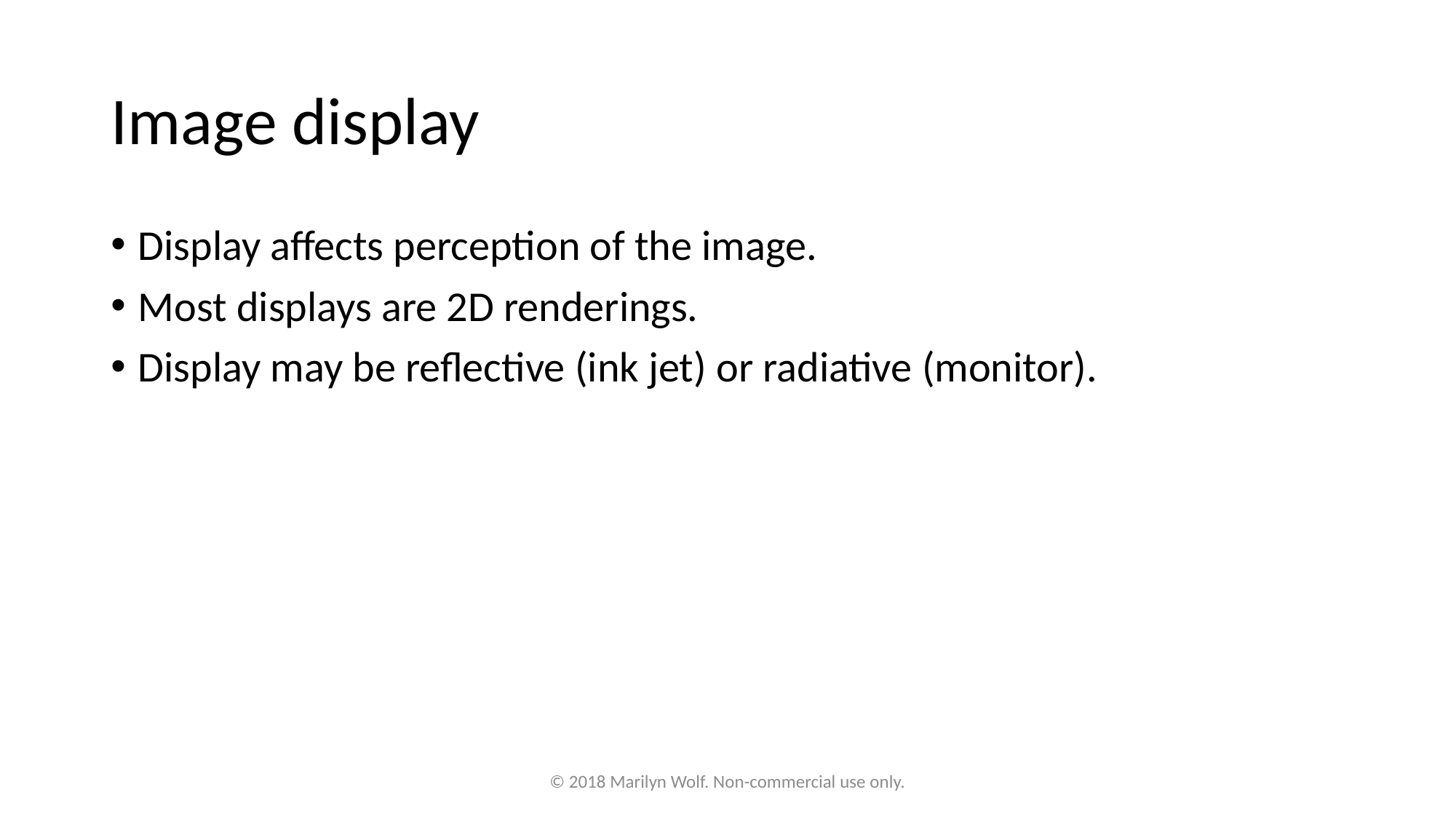

# Image display
Display affects perception of the image.
Most displays are 2D renderings.
Display may be reflective (ink jet) or radiative (monitor).
© 2018 Marilyn Wolf. Non-commercial use only.